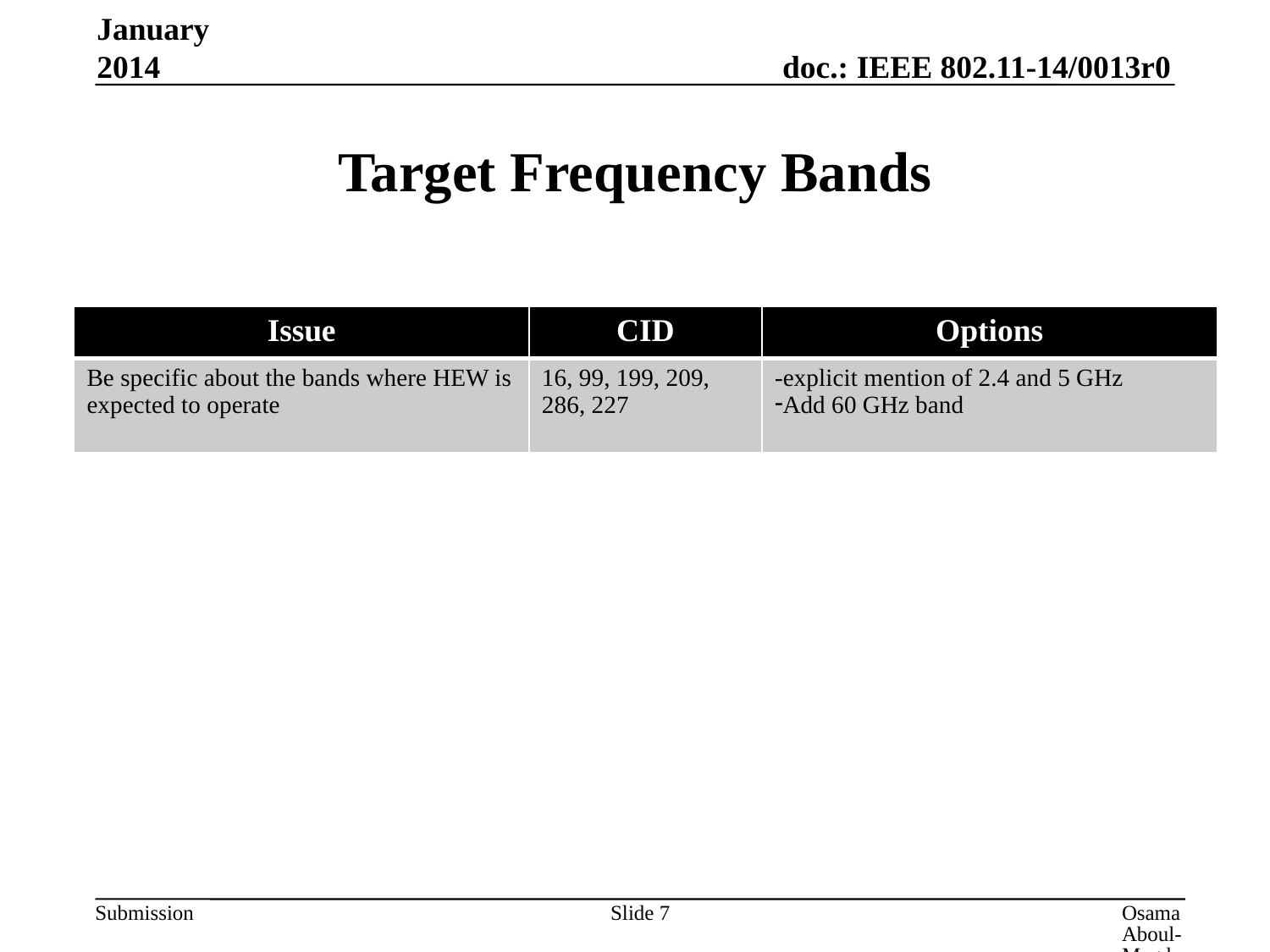

January 2014
# Target Frequency Bands
| Issue | CID | Options |
| --- | --- | --- |
| Be specific about the bands where HEW is expected to operate | 16, 99, 199, 209, 286, 227 | -explicit mention of 2.4 and 5 GHz Add 60 GHz band |
Slide 7
Osama Aboul-Magd, Huawei Technologies